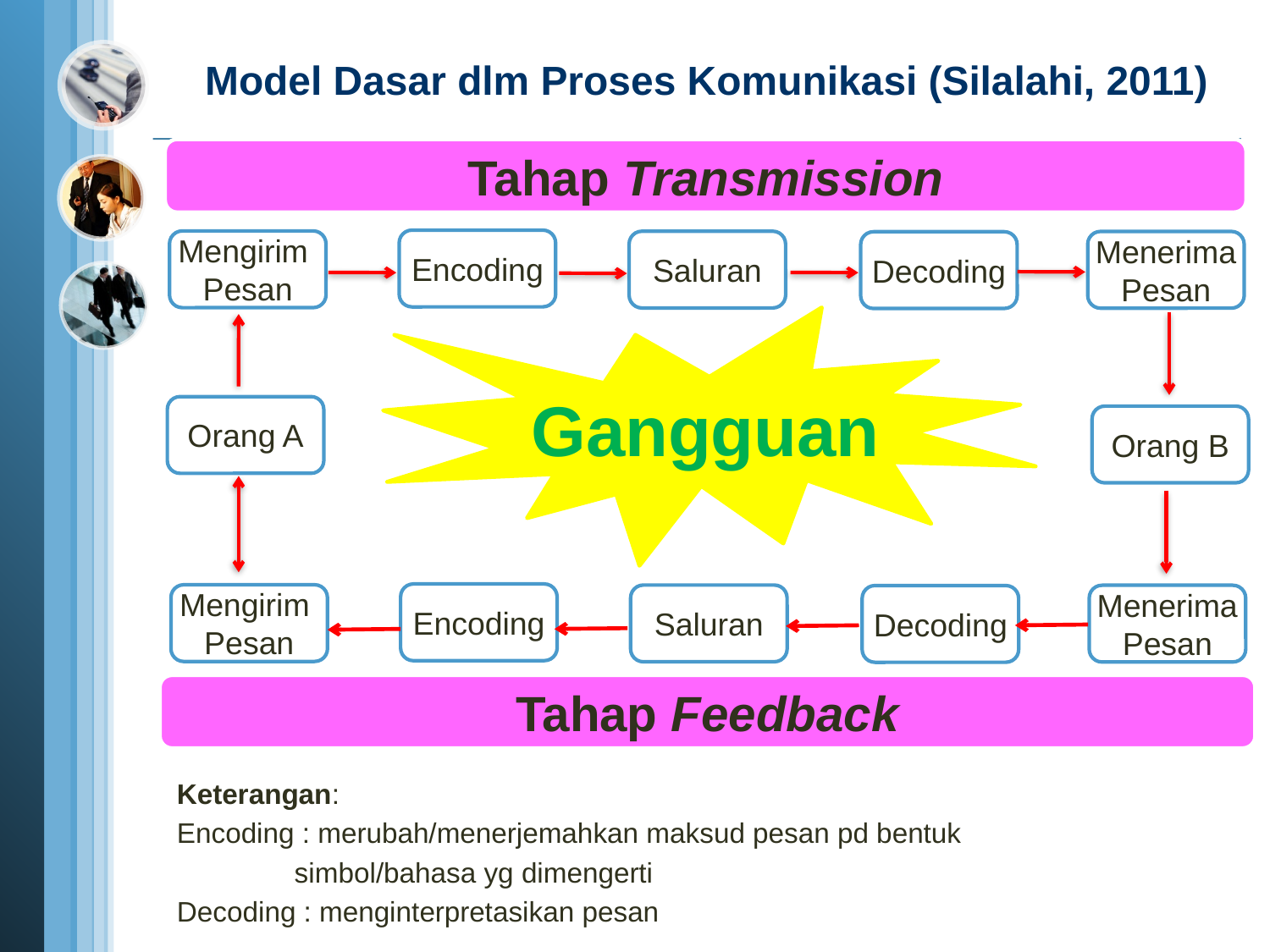

# Model Dasar dlm Proses Komunikasi (Silalahi, 2011)
Tahap Transmission
Encoding
Mengirim
Pesan
Saluran
Menerima
Pesan
Decoding
Gangguan
Orang A
Orang B
Encoding
Mengirim
Pesan
Saluran
Menerima
Pesan
Decoding
Tahap Feedback
Keterangan:
Encoding : merubah/menerjemahkan maksud pesan pd bentuk
               simbol/bahasa yg dimengerti
Decoding : menginterpretasikan pesan